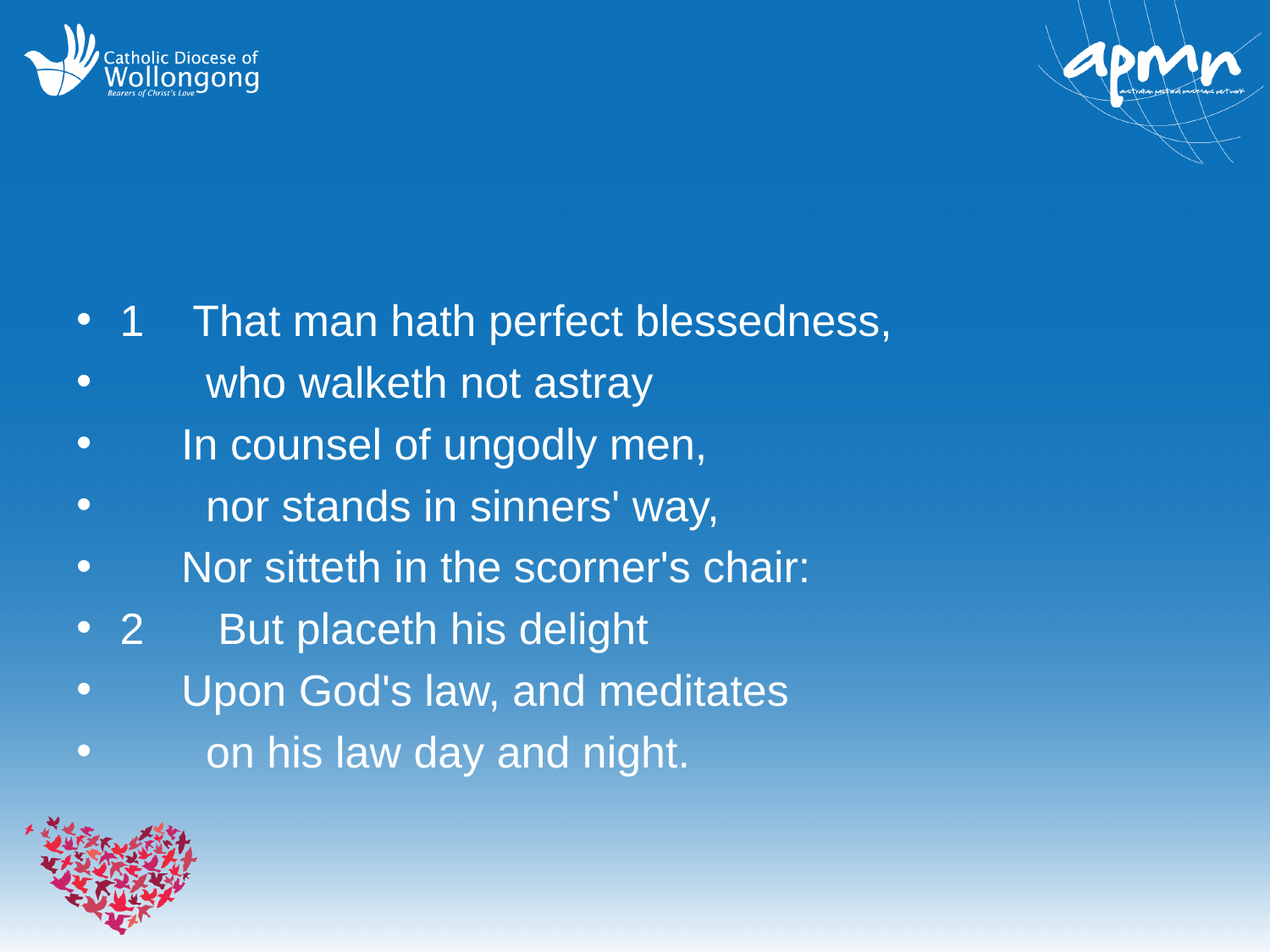

#
1    That man hath perfect blessedness,
       who walketh not astray
     In counsel of ungodly men,
       nor stands in sinners' way,
     Nor sitteth in the scorner's chair:
2      But placeth his delight
     Upon God's law, and meditates
       on his law day and night.